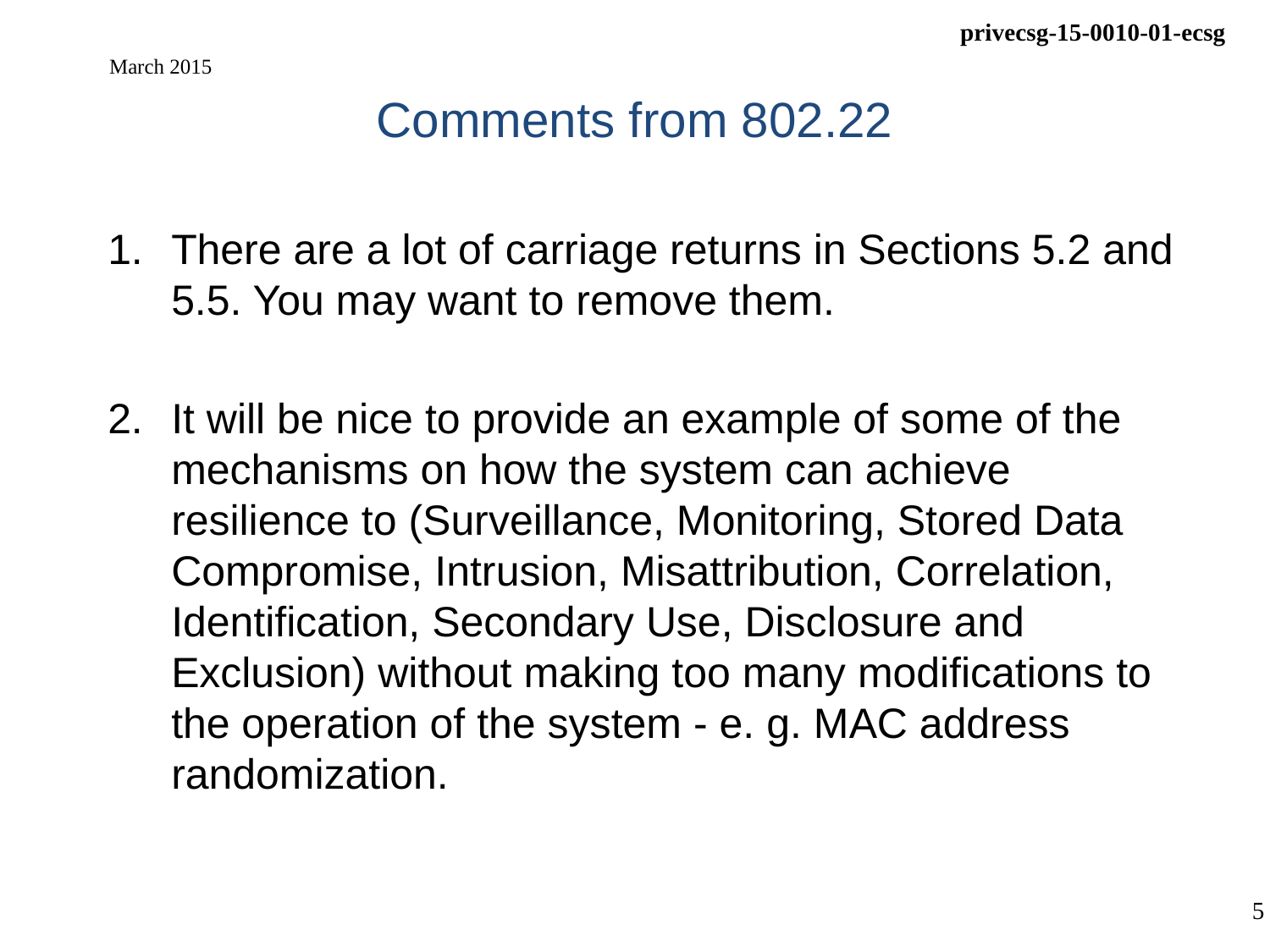

# Comments from 802.22
March 2015
There are a lot of carriage returns in Sections 5.2 and 5.5. You may want to remove them.

It will be nice to provide an example of some of the mechanisms on how the system can achieve resilience to (Surveillance, Monitoring, Stored Data Compromise, Intrusion, Misattribution, Correlation, Identification, Secondary Use, Disclosure and Exclusion) without making too many modifications to the operation of the system - e. g. MAC address randomization.